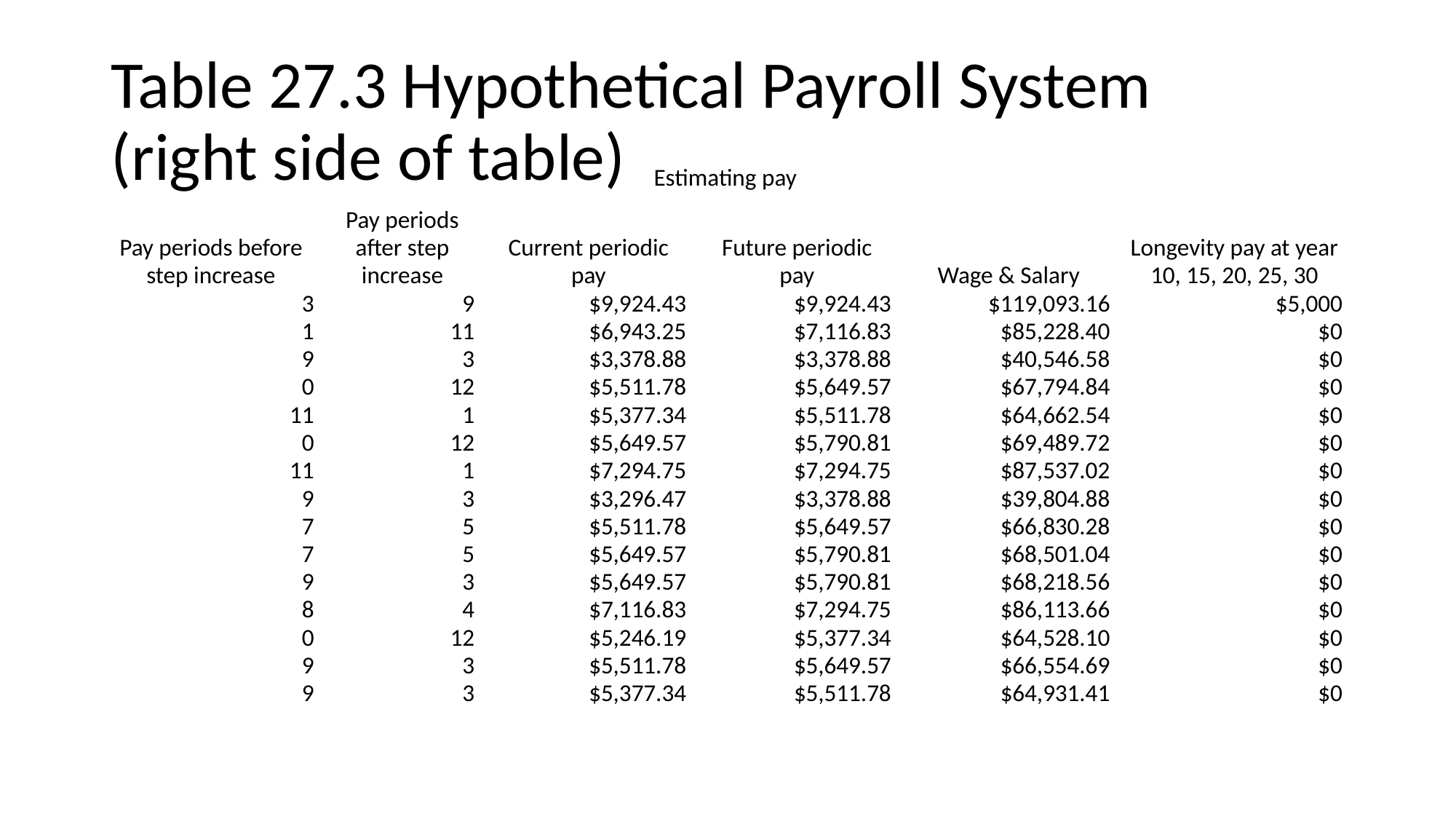

# Table 27.3 Hypothetical Payroll System (right side of table)
| Estimating pay |  |  |  |  |  |
| --- | --- | --- | --- | --- | --- |
| Pay periods before step increase | Pay periods after step increase | Current periodic pay | Future periodic pay | Wage & Salary | Longevity pay at year 10, 15, 20, 25, 30 |
| 3 | 9 | $9,924.43 | $9,924.43 | $119,093.16 | $5,000 |
| 1 | 11 | $6,943.25 | $7,116.83 | $85,228.40 | $0 |
| 9 | 3 | $3,378.88 | $3,378.88 | $40,546.58 | $0 |
| 0 | 12 | $5,511.78 | $5,649.57 | $67,794.84 | $0 |
| 11 | 1 | $5,377.34 | $5,511.78 | $64,662.54 | $0 |
| 0 | 12 | $5,649.57 | $5,790.81 | $69,489.72 | $0 |
| 11 | 1 | $7,294.75 | $7,294.75 | $87,537.02 | $0 |
| 9 | 3 | $3,296.47 | $3,378.88 | $39,804.88 | $0 |
| 7 | 5 | $5,511.78 | $5,649.57 | $66,830.28 | $0 |
| 7 | 5 | $5,649.57 | $5,790.81 | $68,501.04 | $0 |
| 9 | 3 | $5,649.57 | $5,790.81 | $68,218.56 | $0 |
| 8 | 4 | $7,116.83 | $7,294.75 | $86,113.66 | $0 |
| 0 | 12 | $5,246.19 | $5,377.34 | $64,528.10 | $0 |
| 9 | 3 | $5,511.78 | $5,649.57 | $66,554.69 | $0 |
| 9 | 3 | $5,377.34 | $5,511.78 | $64,931.41 | $0 |